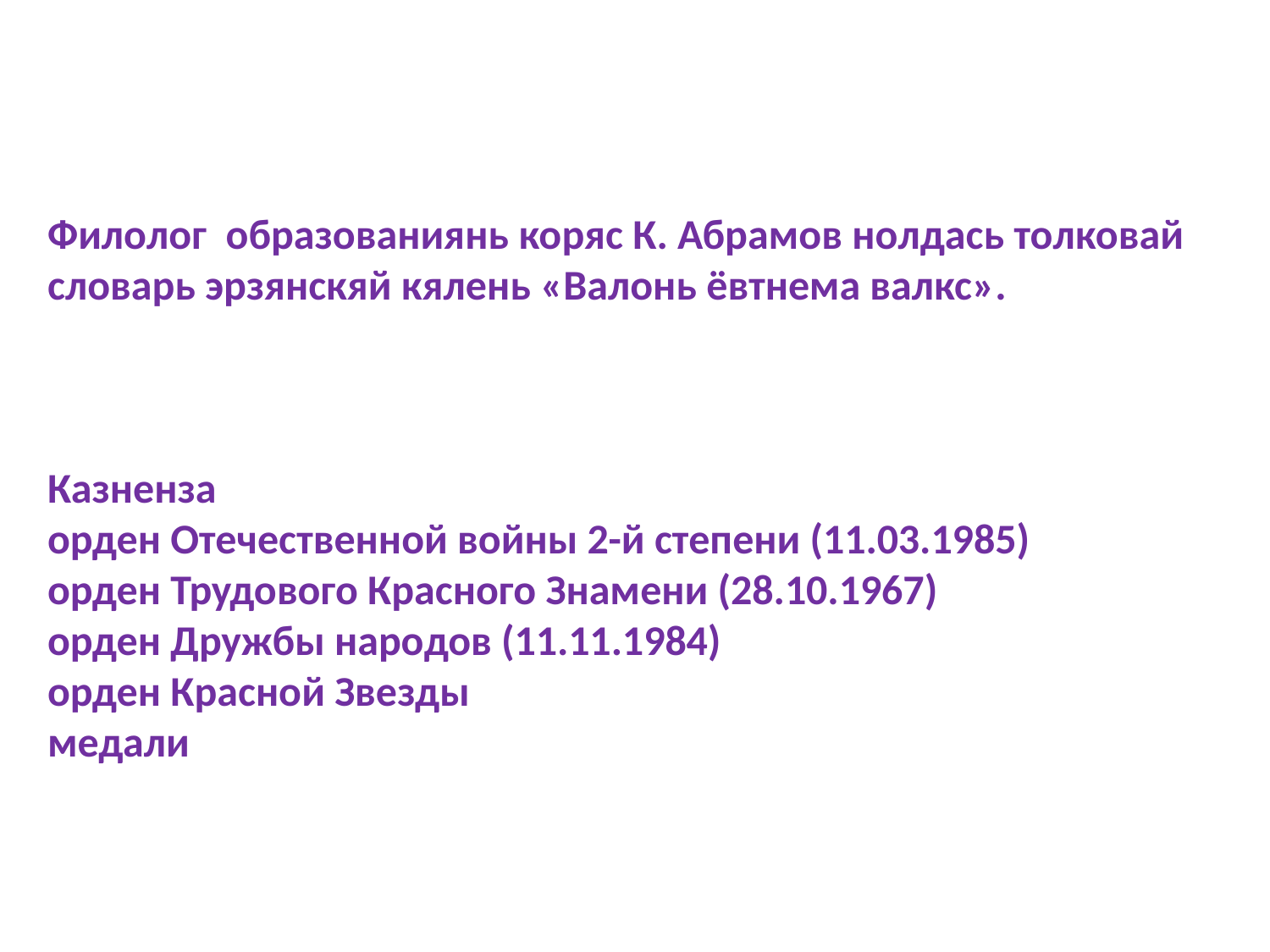

#
Филолог  образованиянь коряс К. Абрамов нолдась толковай словарь эрзянскяй кялень «Валонь ёвтнема валкс».

Казненза
орден Отечественной войны 2-й степени (11.03.1985)
орден Трудового Красного Знамени (28.10.1967)
орден Дружбы народов (11.11.1984)
орден Красной Звезды
медали